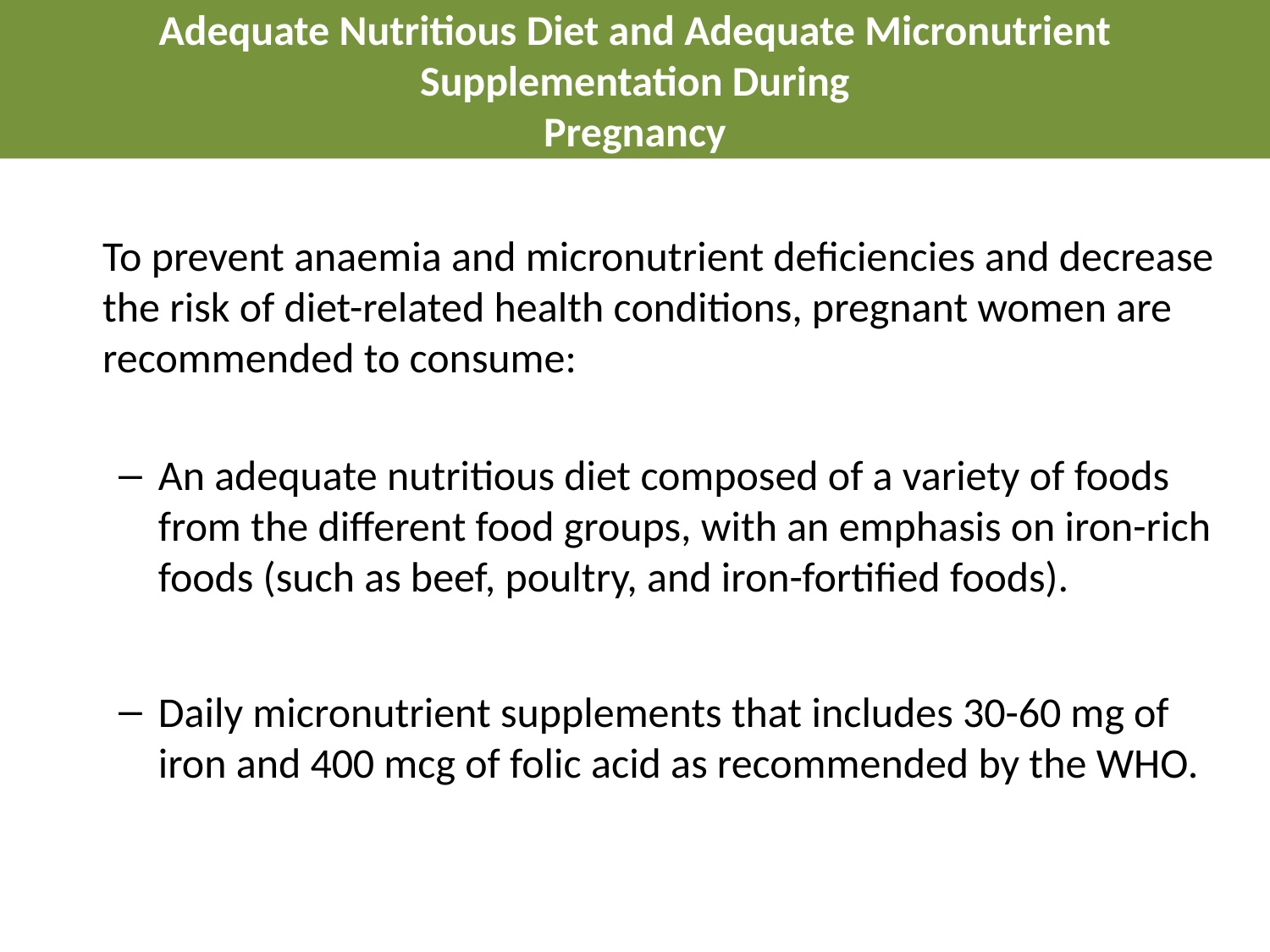

Adequate Nutritious Diet and Adequate Micronutrient Supplementation During
Pregnancy
	To prevent anaemia and micronutrient deficiencies and decrease the risk of diet-related health conditions, pregnant women are recommended to consume:

An adequate nutritious diet composed of a variety of foods from the different food groups, with an emphasis on iron-rich foods (such as beef, poultry, and iron-fortified foods).

Daily micronutrient supplements that includes 30-60 mg of iron and 400 mcg of folic acid as recommended by the WHO.